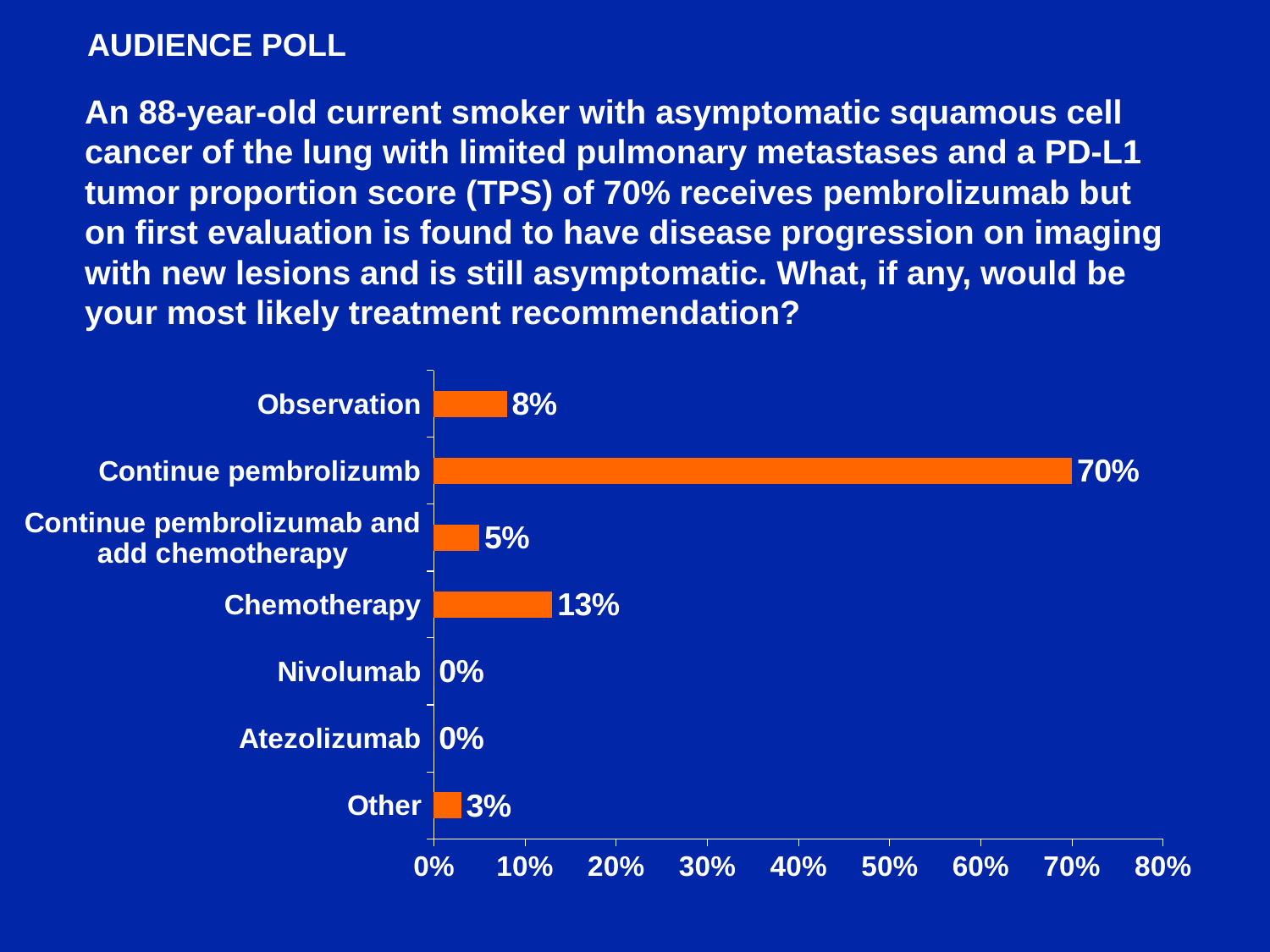

AUDIENCE POLL
An 88-year-old current smoker with asymptomatic squamous cell cancer of the lung with limited pulmonary metastases and a PD-L1 tumor proportion score (TPS) of 70% receives pembrolizumab but on first evaluation is found to have disease progression on imaging with new lesions and is still asymptomatic. What, if any, would be your most likely treatment recommendation?

### Chart

| Category | Series 1 |
|---|---|
| Other | 0.03 |
| Atezolizumab | 0.0 |
| Nivolumab | 0.0 |
| Chemotherapy | 0.13 |
| Continue pembrolizumab and add chemotherapy | 0.05 |
| Continue pembrolizumb | 0.7 |
| Observation | 0.08 |